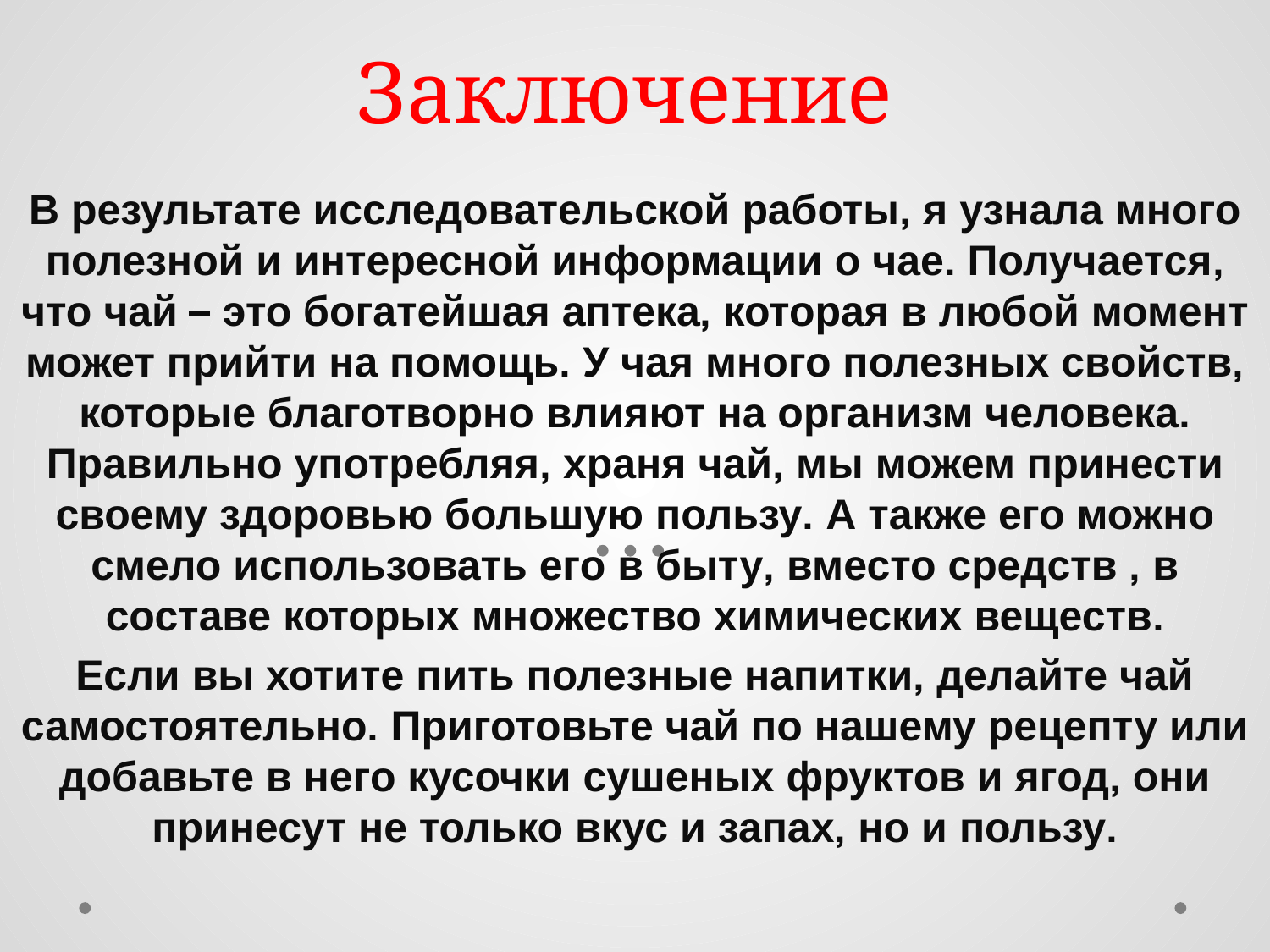

# Заключение
В результате исследовательской работы, я узнала много полезной и интересной информации о чае. Получается, что чай – это богатейшая аптека, которая в любой момент может прийти на помощь. У чая много полезных свойств, которые благотворно влияют на организм человека. Правильно употребляя, храня чай, мы можем принести своему здоровью большую пользу. А также его можно смело использовать его в быту, вместо средств , в составе которых множество химических веществ.
Если вы хотите пить полезные напитки, делайте чай самостоятельно. Приготовьте чай по нашему рецепту или добавьте в него кусочки сушеных фруктов и ягод, они принесут не только вкус и запах, но и пользу.